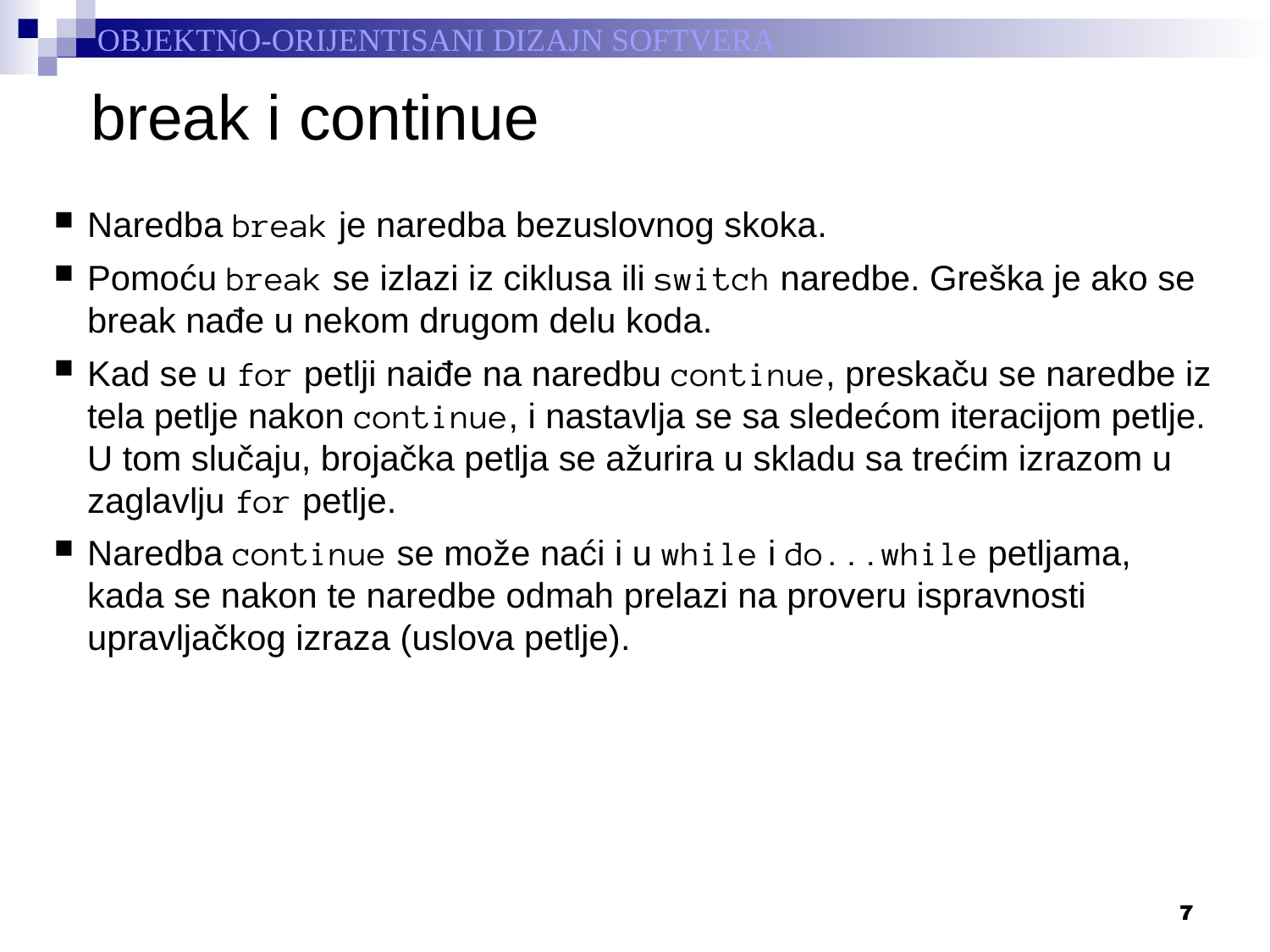

# break i continue
Naredba break je naredba bezuslovnog skoka.
Pomoću break se izlazi iz ciklusa ili switch naredbe. Greška je ako se break nađe u nekom drugom delu koda.
Kad se u for petlji naiđe na naredbu continue, preskaču se naredbe iz tela petlje nakon continue, i nastavlja se sa sledećom iteracijom petlje. U tom slučaju, brojačka petlja se ažurira u skladu sa trećim izrazom u zaglavlju for petlje.
Naredba continue se može naći i u while i do...while petljama, kada se nakon te naredbe odmah prelazi na proveru ispravnosti upravljačkog izraza (uslova petlje).
7